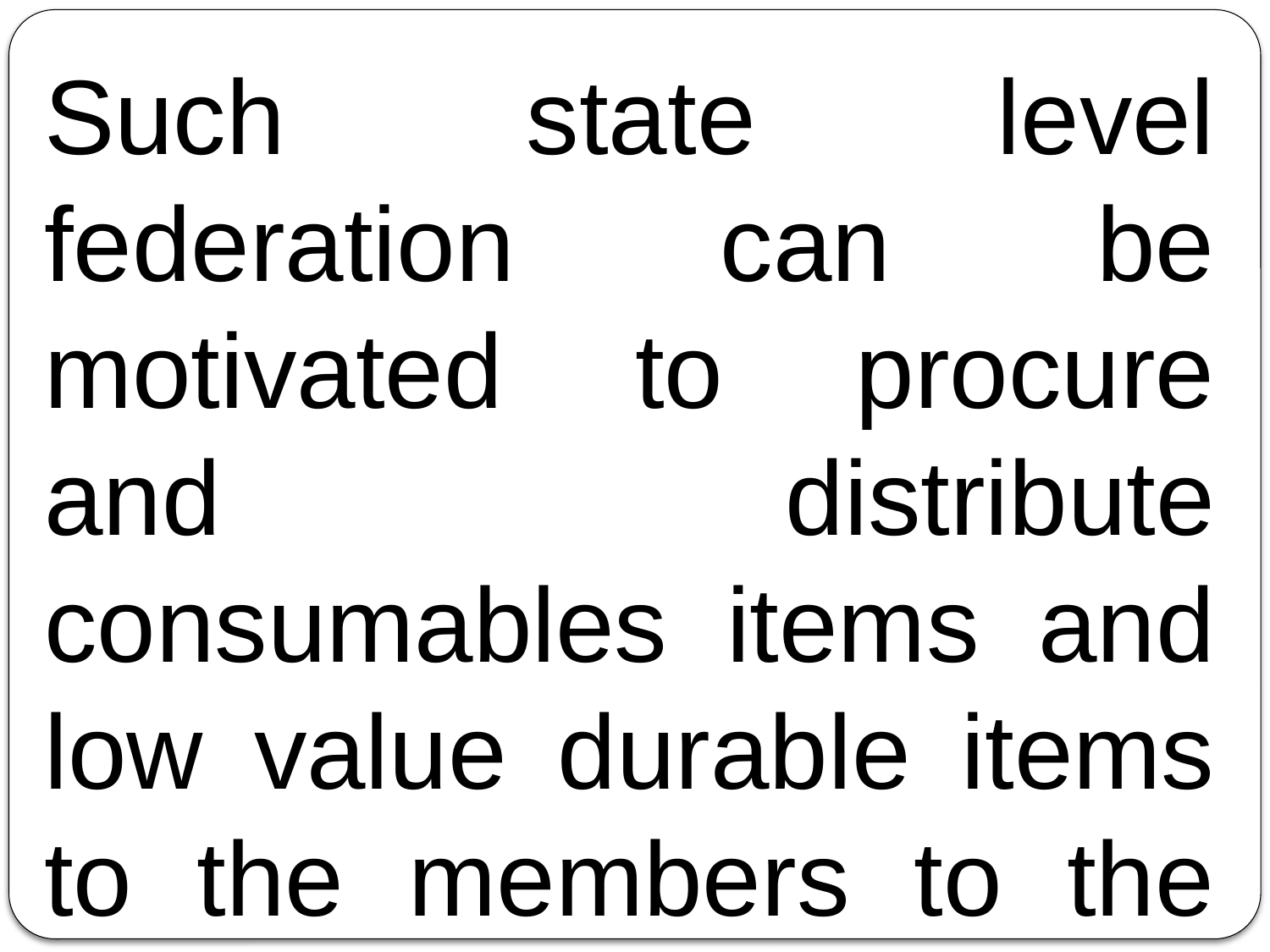

Such state level federation can be motivated to procure and distribute consumables items and low value durable items to the members to the society for serving to the rural consumers.